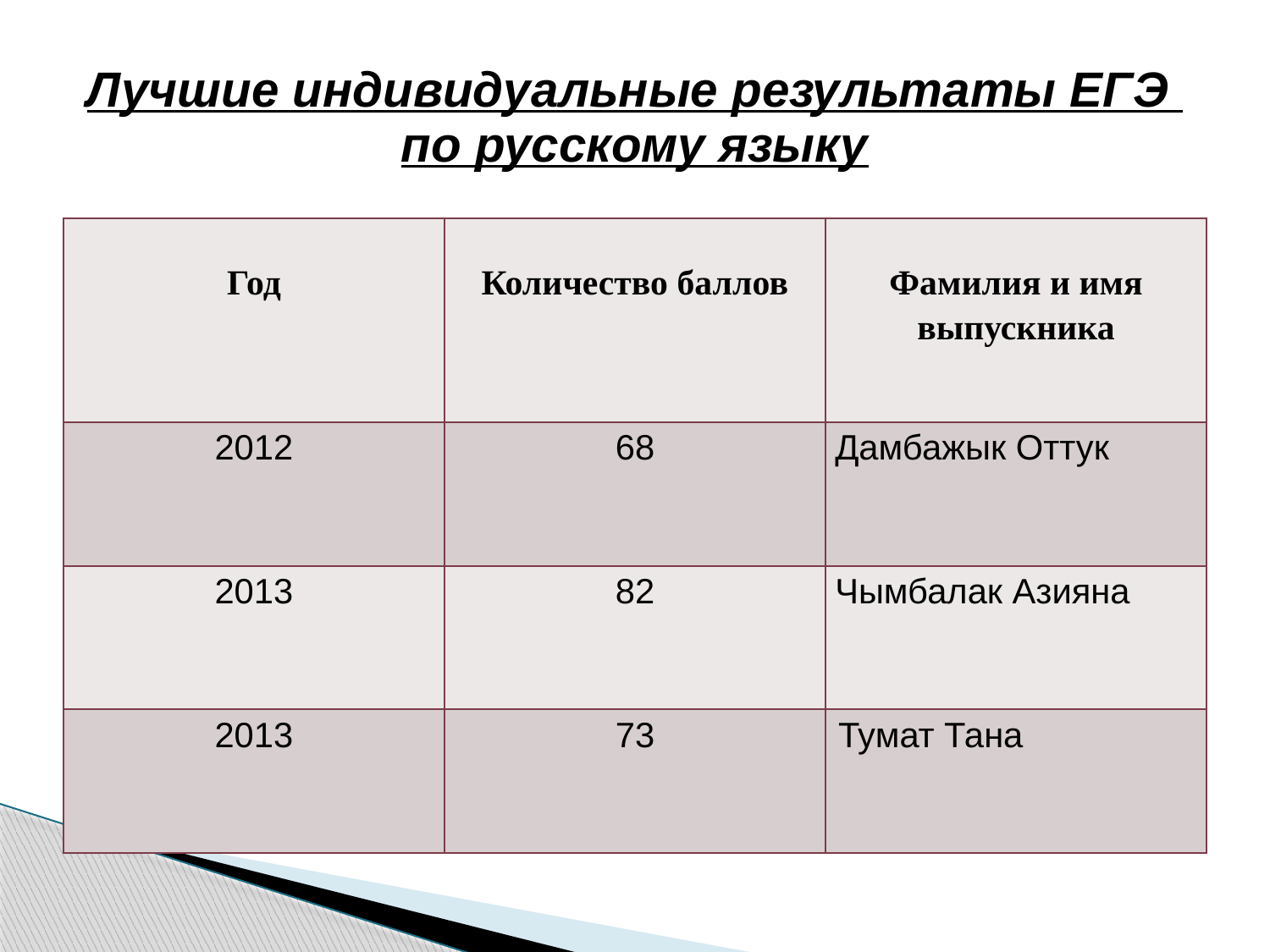

# Лучшие индивидуальные результаты ЕГЭ по русскому языку
| Год | Количество баллов | Фамилия и имя выпускника |
| --- | --- | --- |
| 2012 | 68 | Дамбажык Оттук |
| 2013 | 82 | Чымбалак Азияна |
| 2013 | 73 | Тумат Тана |